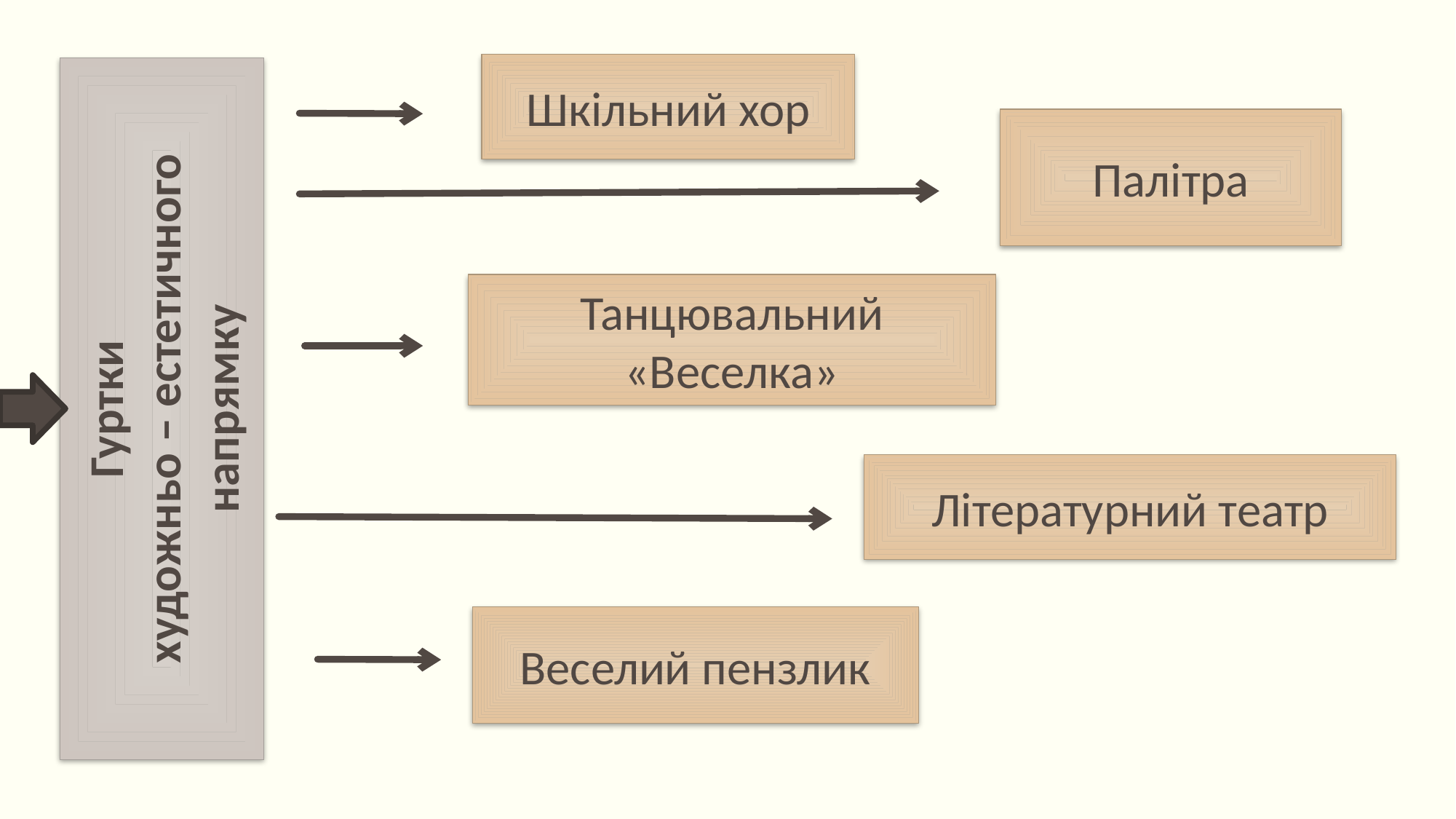

Шкільний хор
Палітра
Танцювальний «Веселка»
Гуртки
художньо – естетичного напрямку

Літературний театр
Веселий пензлик